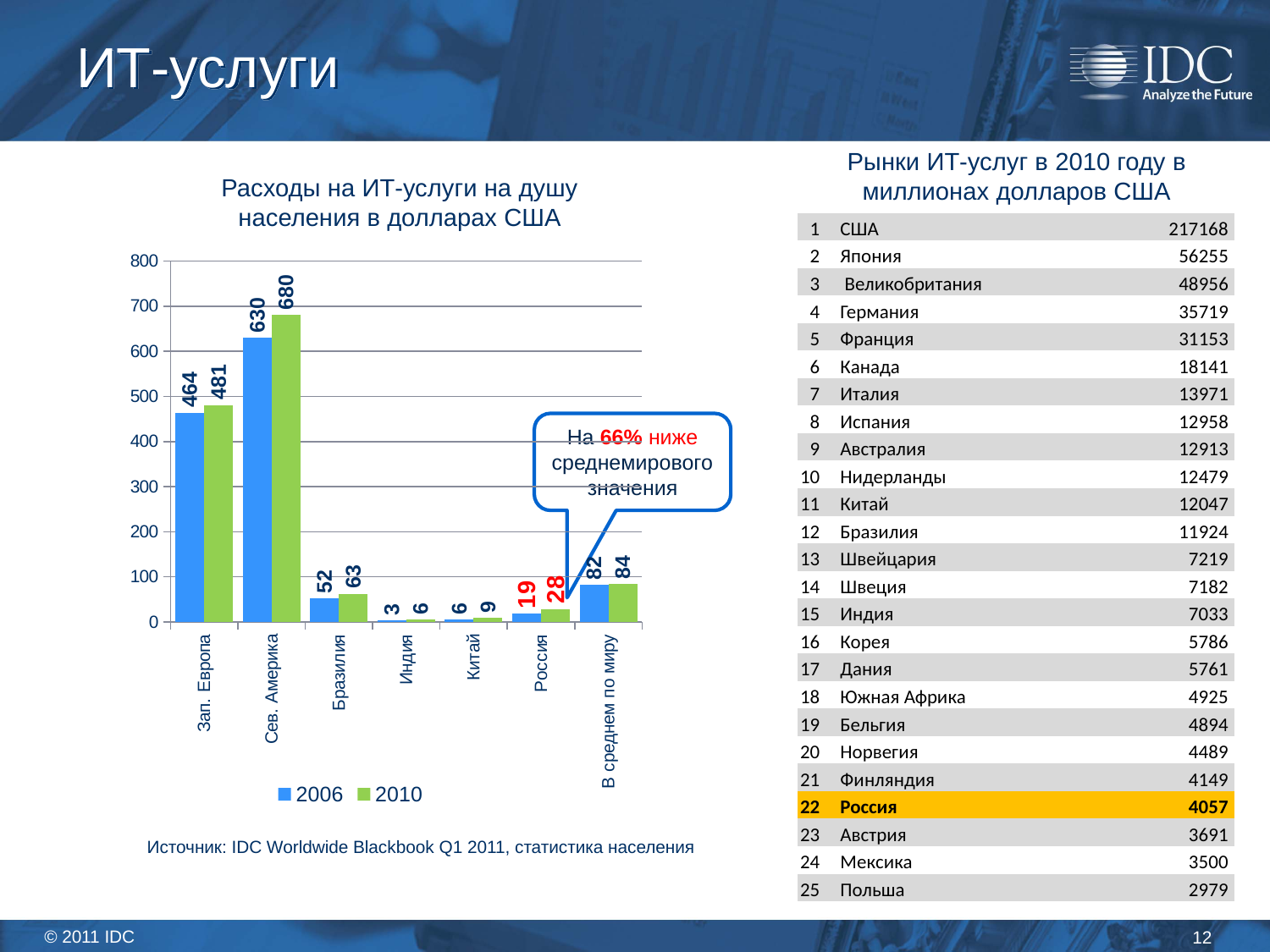

# ИТ-услуги
Рынки ИТ-услуг в 2010 году в миллионах долларов США
Расходы на ИТ-услуги на душу населения в долларах США
| 1 | США | 217168 |
| --- | --- | --- |
| 2 | Япония | 56255 |
| 3 | Великобритания | 48956 |
| 4 | Германия | 35719 |
| 5 | Франция | 31153 |
| 6 | Канада | 18141 |
| 7 | Италия | 13971 |
| 8 | Испания | 12958 |
| 9 | Австралия | 12913 |
| 10 | Нидерланды | 12479 |
| 11 | Китай | 12047 |
| 12 | Бразилия | 11924 |
| 13 | Швейцария | 7219 |
| 14 | Швеция | 7182 |
| 15 | Индия | 7033 |
| 16 | Корея | 5786 |
| 17 | Дания | 5761 |
| 18 | Южная Африка | 4925 |
| 19 | Бельгия | 4894 |
| 20 | Норвегия | 4489 |
| 21 | Финляндия | 4149 |
| 22 | Россия | 4057 |
| 23 | Австрия | 3691 |
| 24 | Мексика | 3500 |
| 25 | Польша | 2979 |

### Chart

| Category | 2006 | 2010 |
|---|---|---|
| Зап. Европа | 463.59393021277504 | 480.9012860875261 |
| Сев. Америка | 629.9924677807078 | 680.2367064487426 |
| Бразилия | 52.36580067985372 | 62.51736237662898 |
| Индия | 3.353589858745224 | 5.811498638534721 |
| Китай | 5.6333542968185055 | 8.992379605065986 |
| Россия | 18.80377370945893 | 28.38973131952669 |
| В среднем по миру | 82.28342445533859 | 84.37575112663735 |
На 66% ниже среднемирового значения
Источник: IDC Worldwide Blackbook Q1 2011, статистика населения